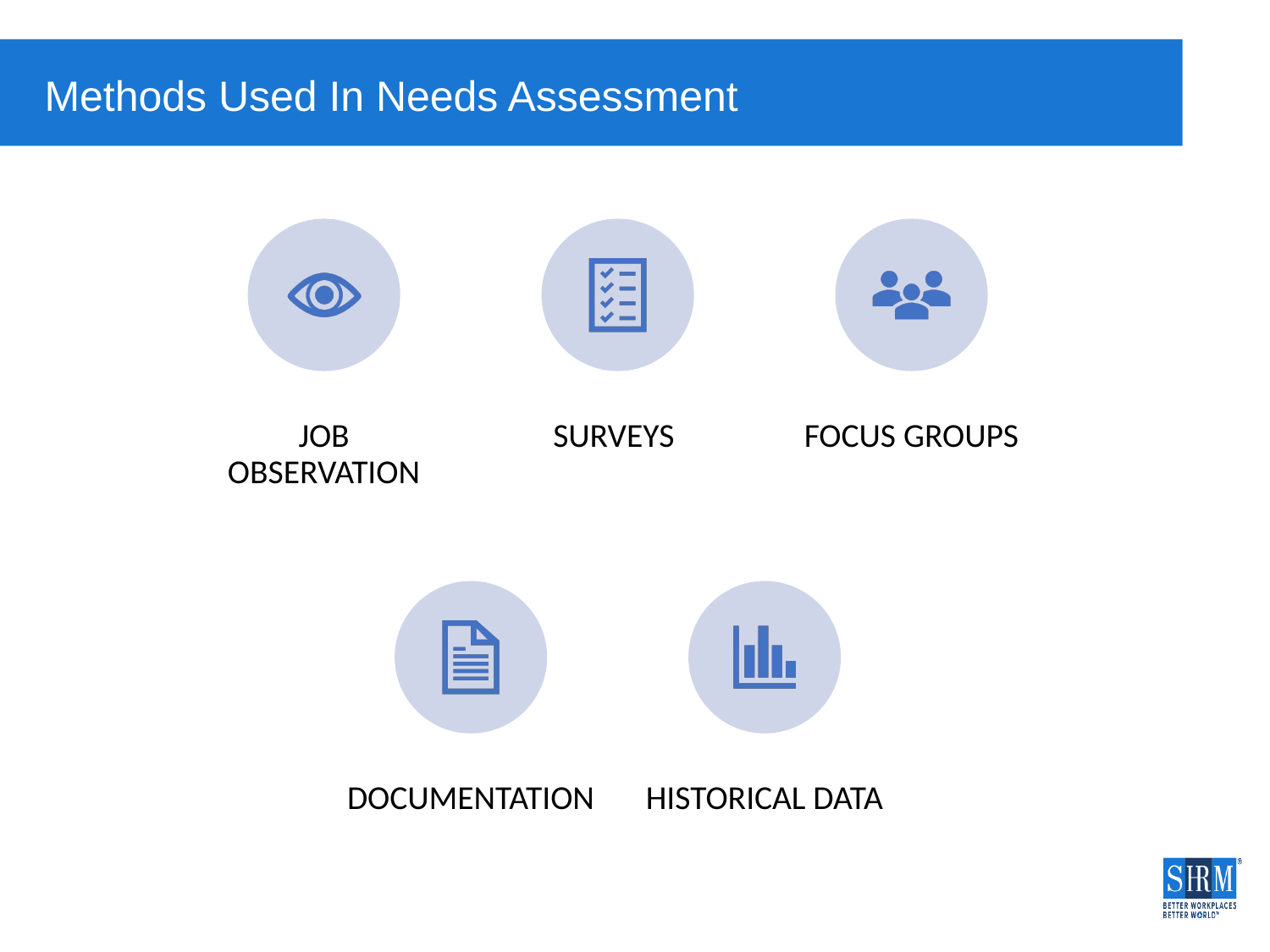

# Methods Used In Needs Assessment
Job observation
Surveys
Focus groups
Documentation
Historical data